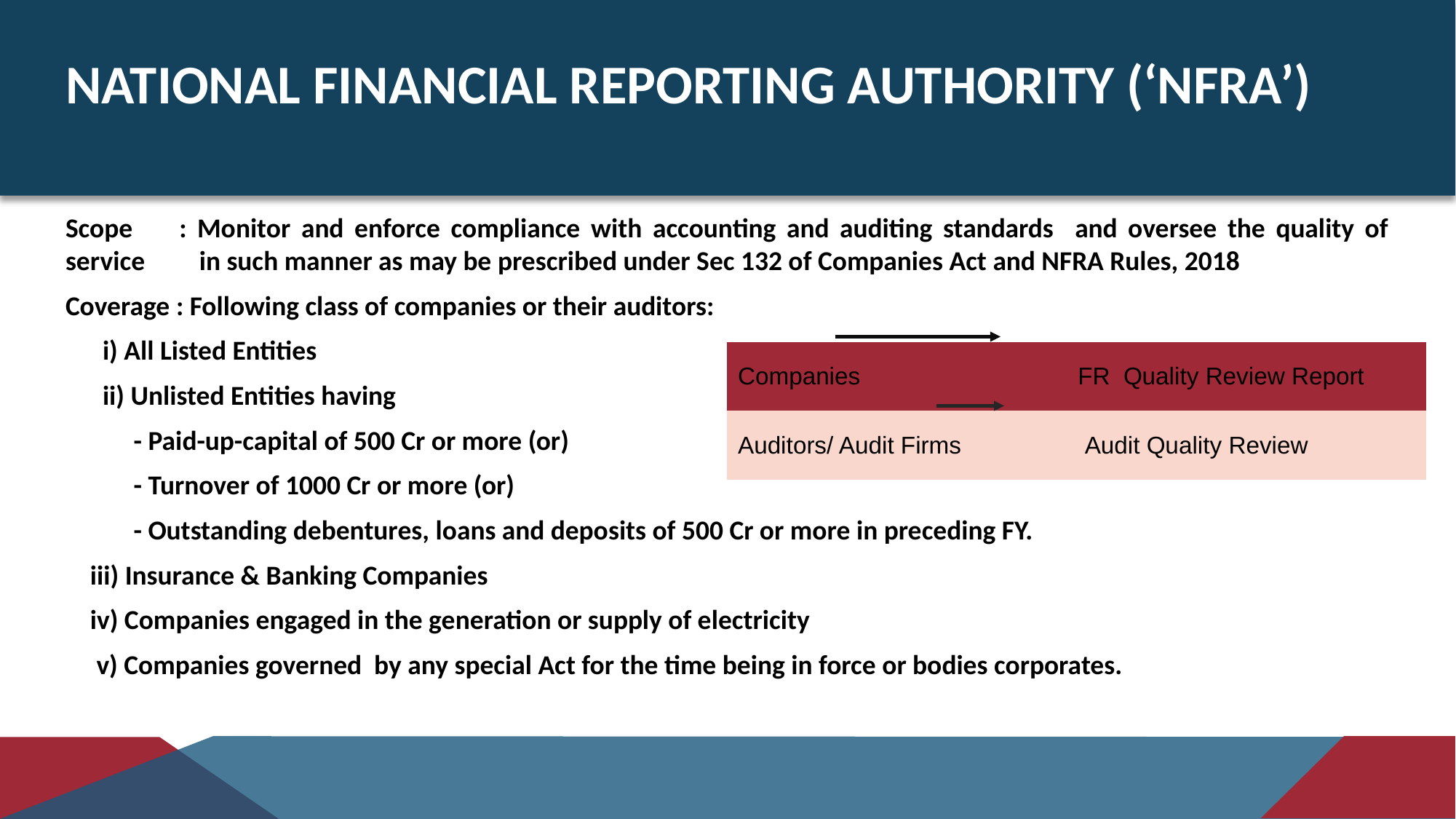

# National Financial Reporting Authority (‘NFRA’)
Scope 	: Monitor and enforce compliance with accounting and auditing standards  and oversee the quality of service 	    in such manner as may be prescribed under Sec 132 of Companies Act and NFRA Rules, 2018
Coverage : Following class of companies or their auditors:
      i) All Listed Entities
      ii) Unlisted Entities having
           - Paid-up-capital of 500 Cr or more (or)
           - Turnover of 1000 Cr or more (or)
           - Outstanding debentures, loans and deposits of 500 Cr or more in preceding FY.
    iii) Insurance & Banking Companies
    iv) Companies engaged in the generation or supply of electricity
     v) Companies governed  by any special Act for the time being in force or bodies corporates.

| Companies | FR Quality Review Report |
| --- | --- |
| Auditors/ Audit Firms | Audit Quality Review |